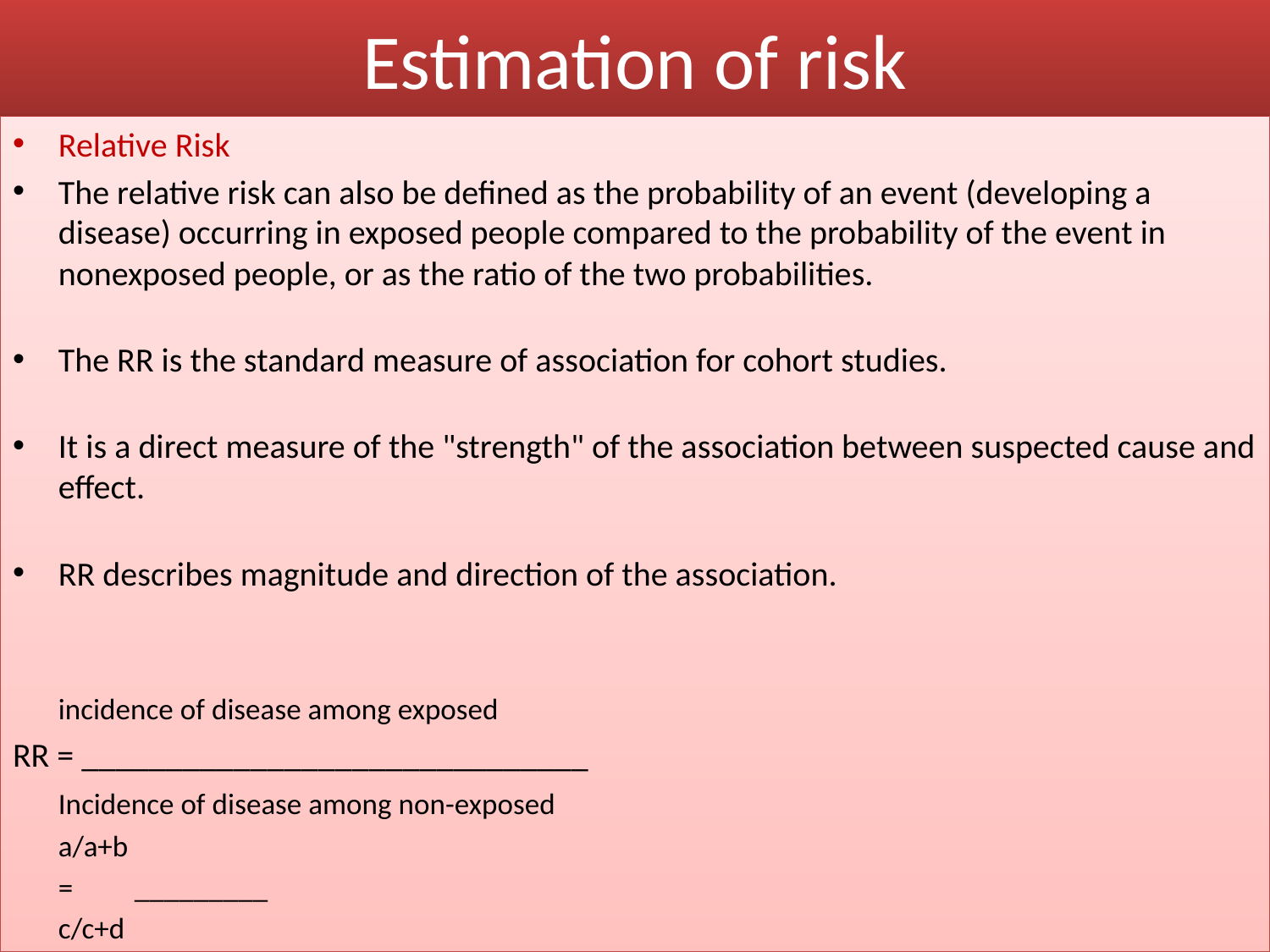

# Estimation of risk
Relative Risk
The relative risk can also be defined as the probability of an event (developing a disease) occurring in exposed people compared to the probability of the event in nonexposed people, or as the ratio of the two probabilities.

The RR is the standard measure of association for cohort studies.

It is a direct measure of the "strength" of the association between suspected cause and effect.

RR describes magnitude and direction of the association.

		incidence of disease among exposed
RR = ______________________________
		Incidence of disease among non-exposed
			a/a+b
		=	_________
			c/c+d